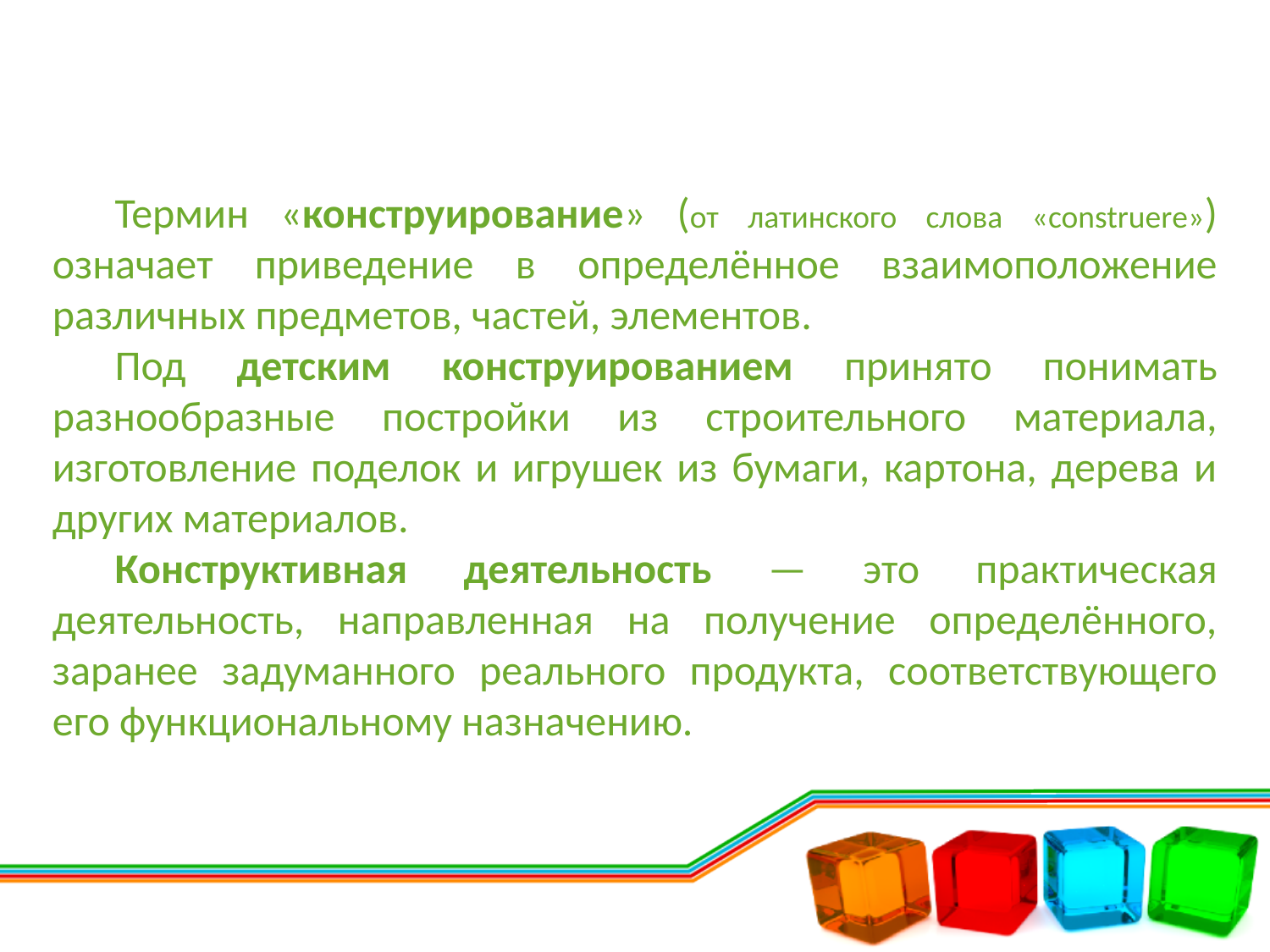

#
Термин «конструирование» (от латинского слова «соnstruerе») означает приведение в определённое взаимоположение различных предметов, частей, элементов.
Под детским конструированием принято понимать разнообразные постройки из строительного материала, изготовление поделок и игрушек из бумаги, картона, дерева и других материалов.
Конструктивная деятельность — это практическая деятельность, направленная на получение определённого, заранее задуманного реального продукта, соответствующего его функциональному назначению.